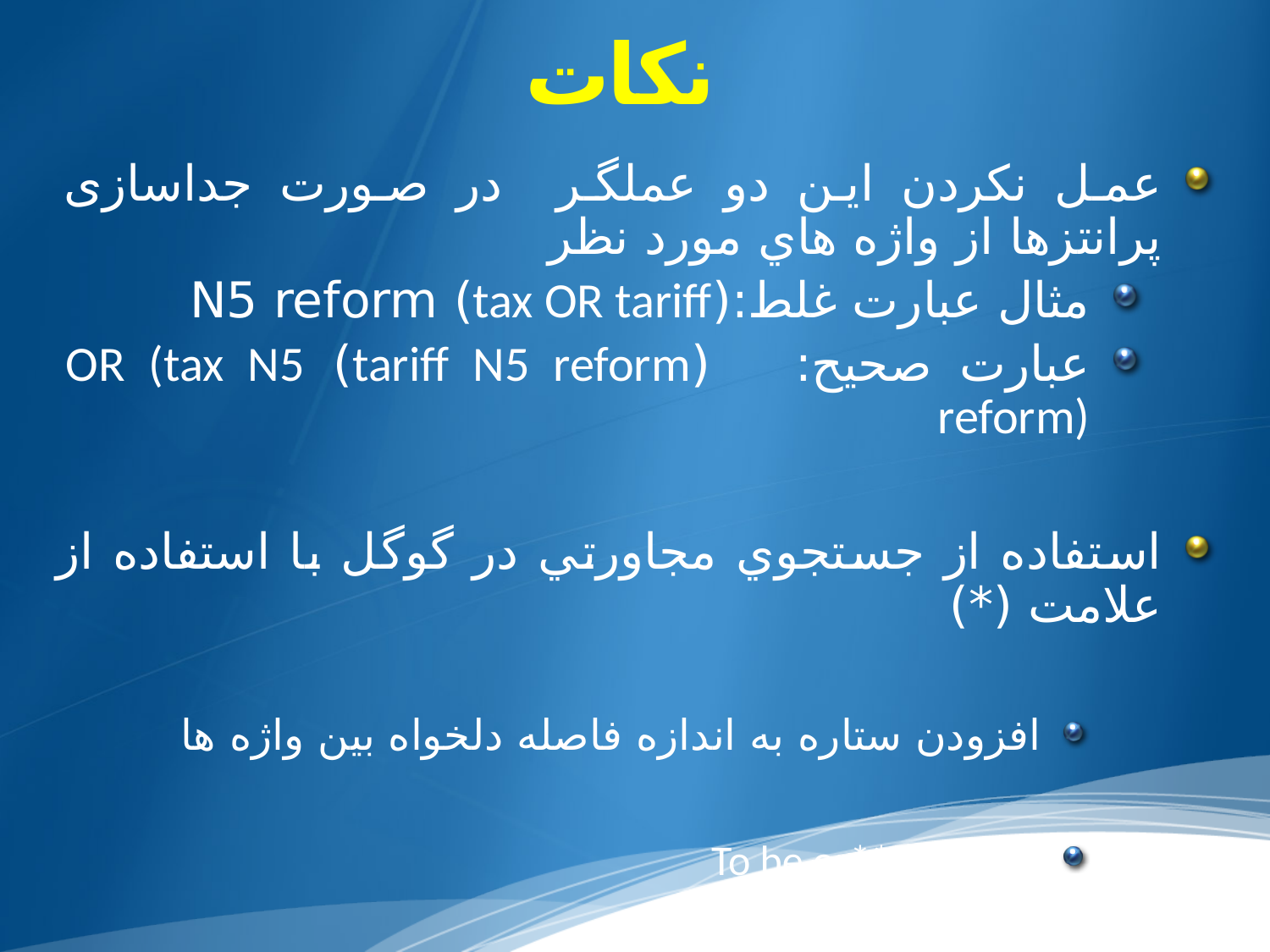

# نکات
عمل نکردن اين دو عملگر  در صورت جداسازی پرانتزها از واژه هاي مورد نظر
مثال عبارت غلط:(tax OR tariff) N5 reform
عبارت صحیح:   (tariff N5 reform) OR (tax N5 reform)

استفاده از جستجوي مجاورتي در گوگل با استفاده از علامت (*)

افزودن ستاره به اندازه فاصله دلخواه بین واژه ها

مثال: To be or**be